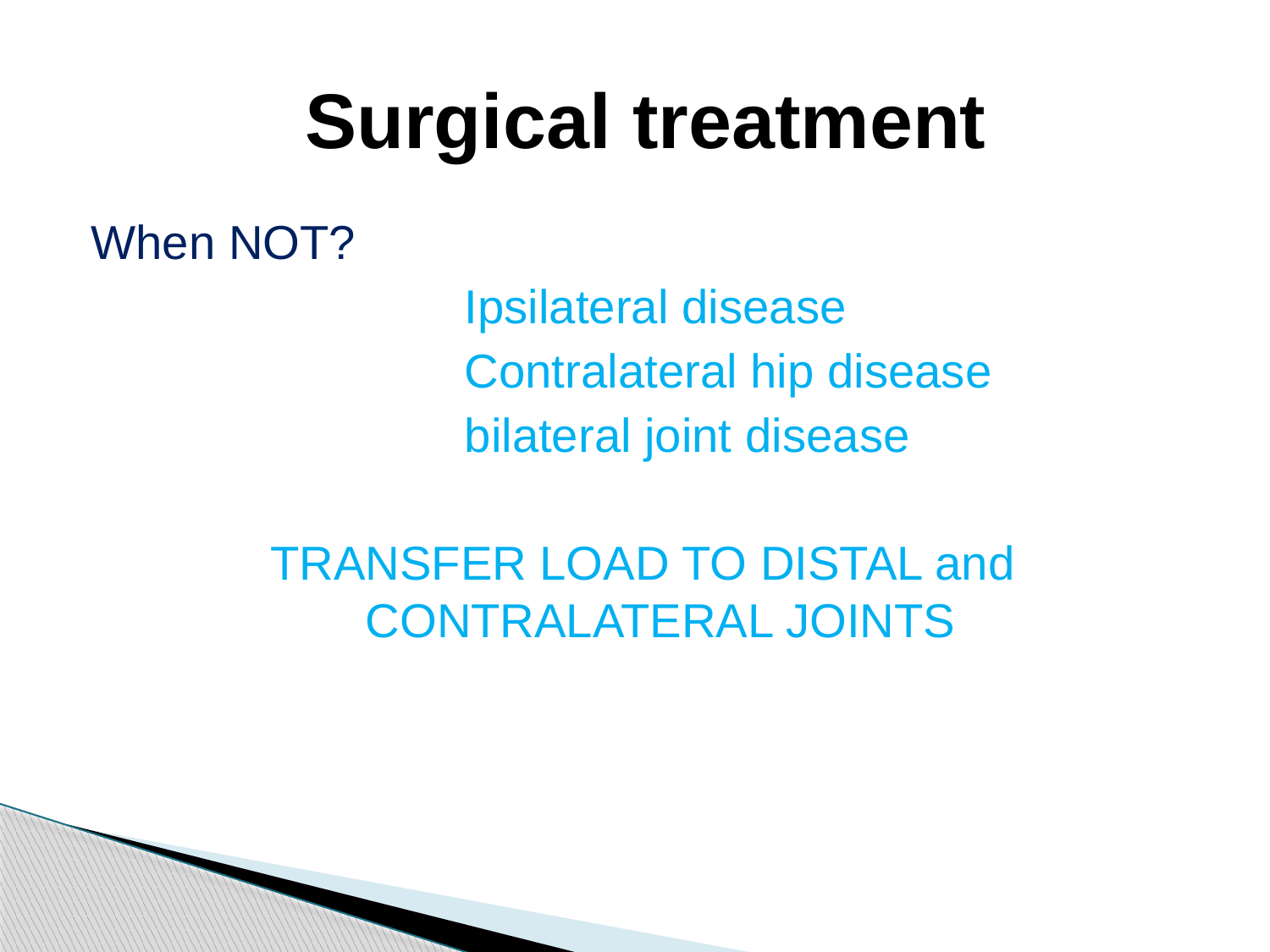

# Surgical treatment
When NOT?
                            Ipsilateral disease
                            Contralateral hip disease
                            bilateral joint disease

TRANSFER LOAD TO DISTAL and CONTRALATERAL JOINTS